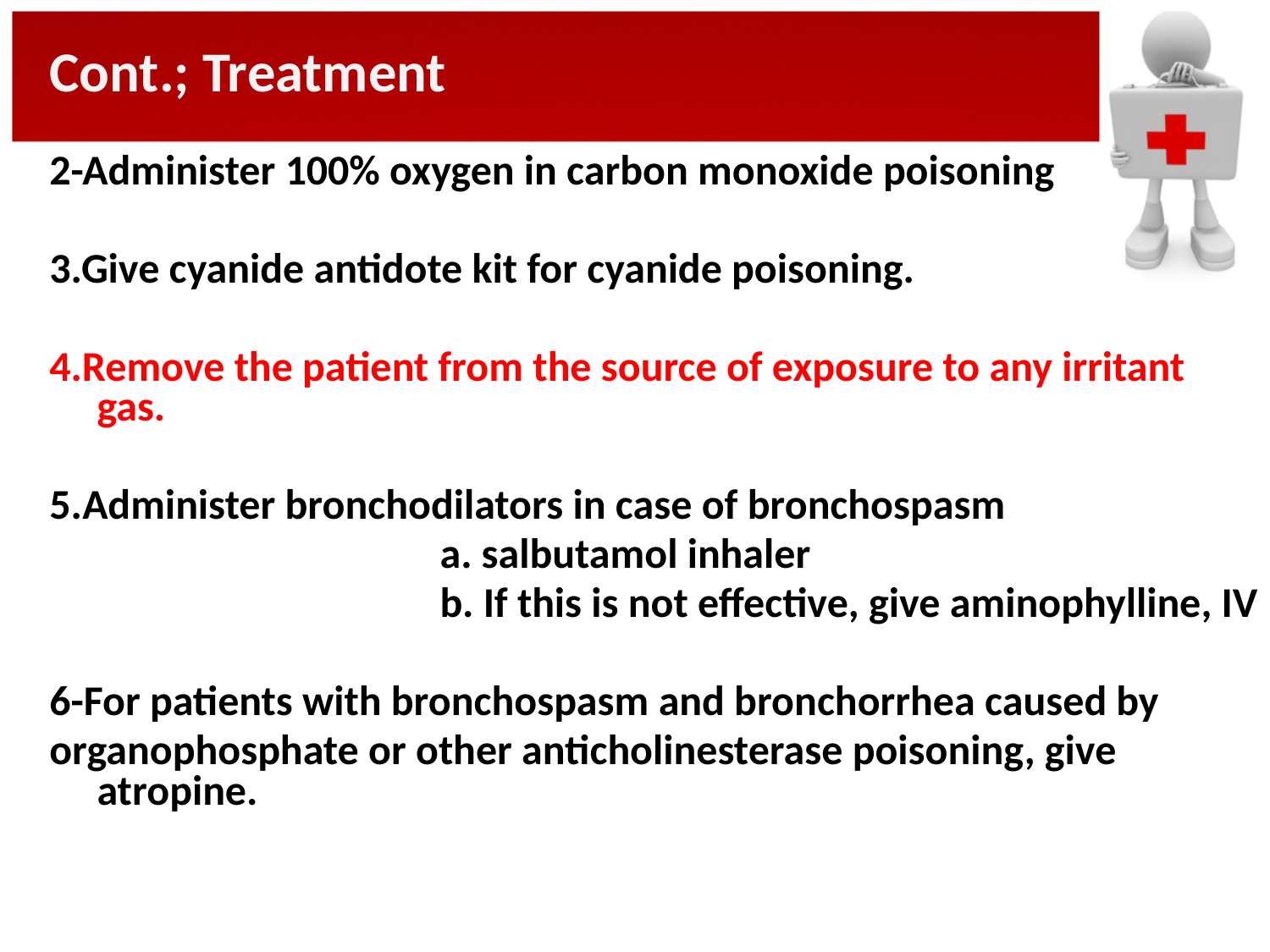

Cont.; Treatment

2-Administer 100% oxygen in carbon monoxide poisoning

3.Give cyanide antidote kit for cyanide poisoning.

4.Remove the patient from the source of exposure to any irritant gas.

5.Administer bronchodilators in case of bronchospasm
                                         a. salbutamol inhaler
                                         b. If this is not effective, give aminophylline, IV

6-For patients with bronchospasm and bronchorrhea caused by
organophosphate or other anticholinesterase poisoning, give atropine.